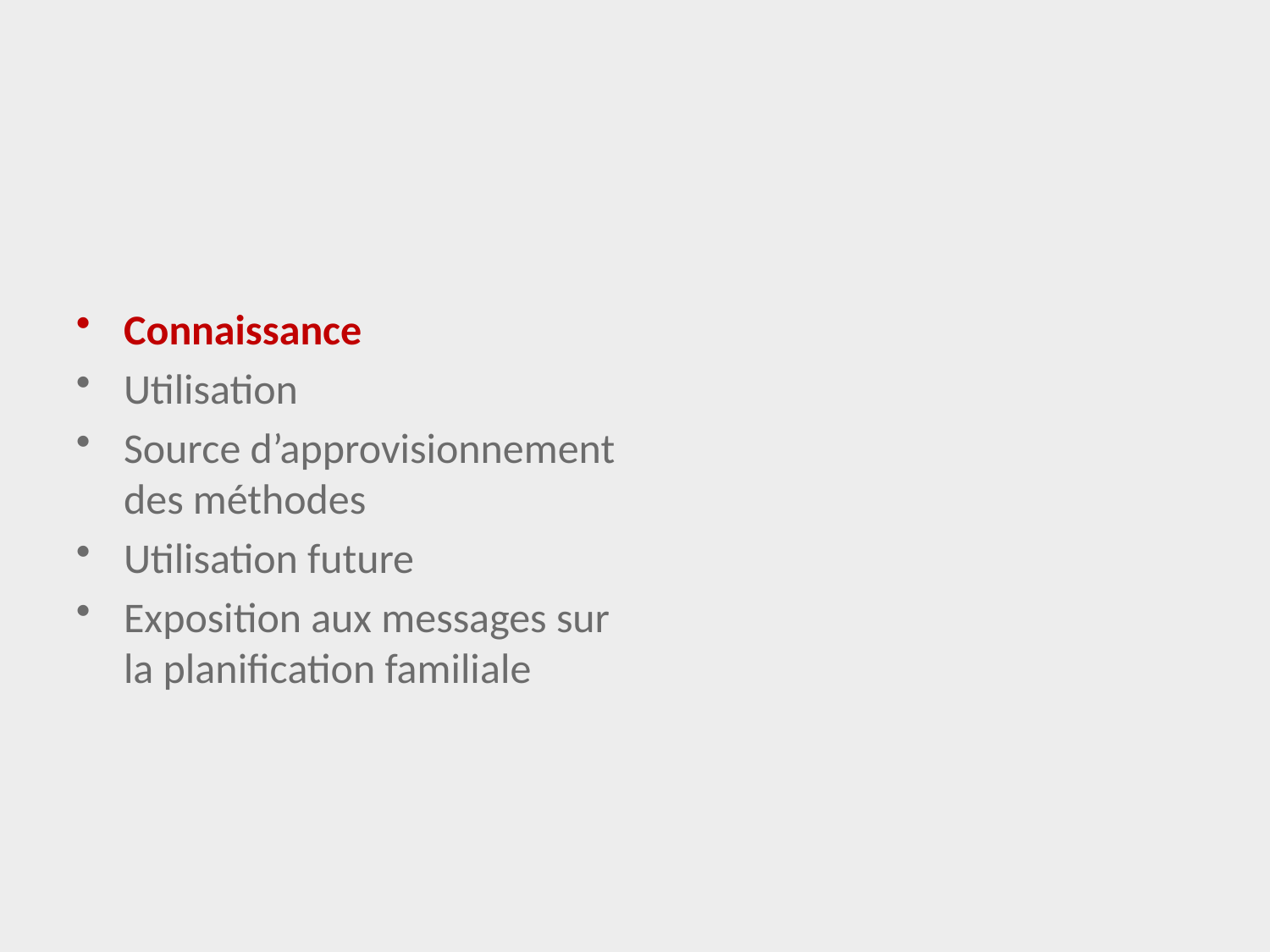

Connaissance
Utilisation
Source d’approvisionnement des méthodes
Utilisation future
Exposition aux messages sur la planification familiale